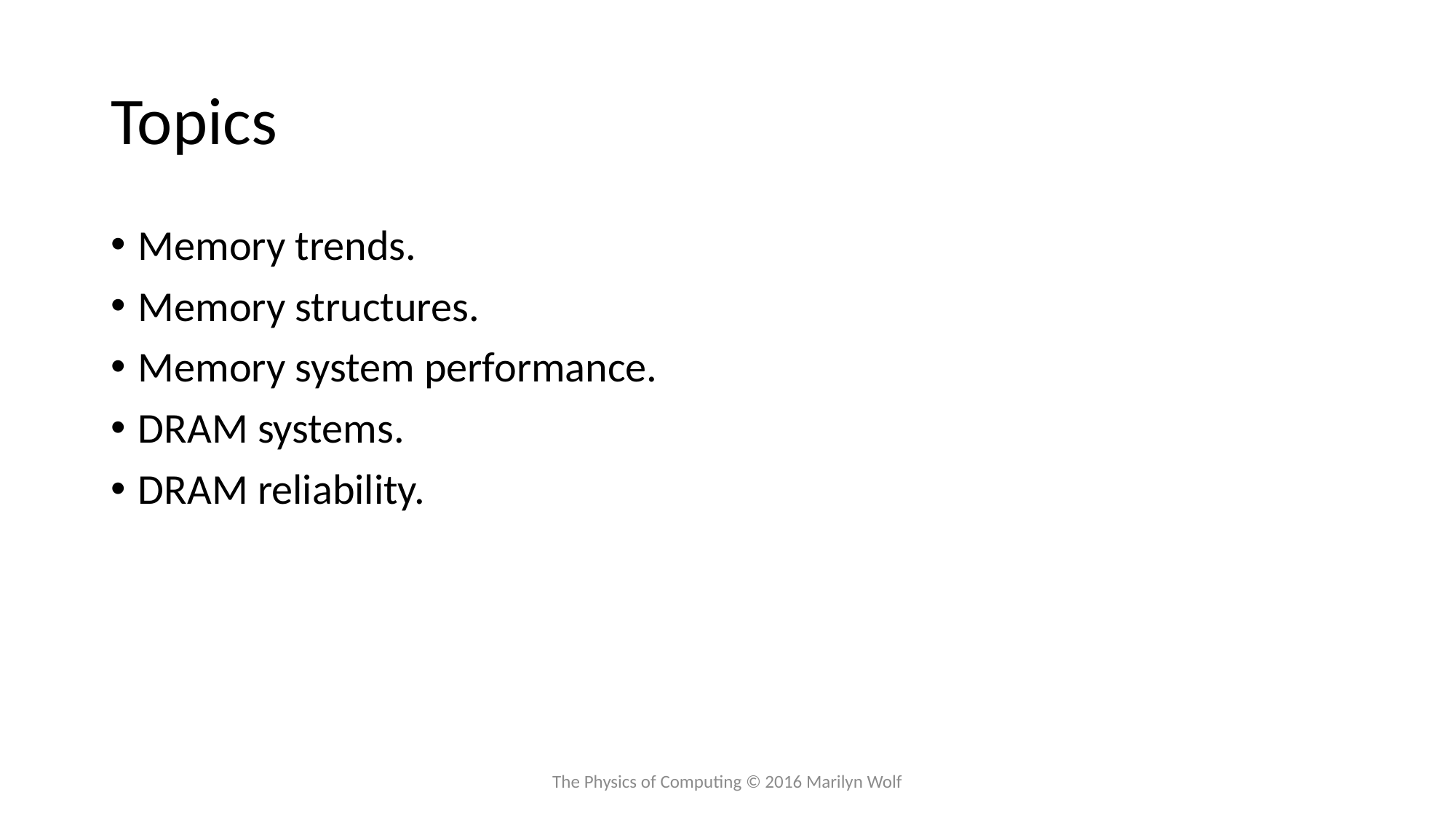

# Topics
Memory trends.
Memory structures.
Memory system performance.
DRAM systems.
DRAM reliability.
The Physics of Computing © 2016 Marilyn Wolf